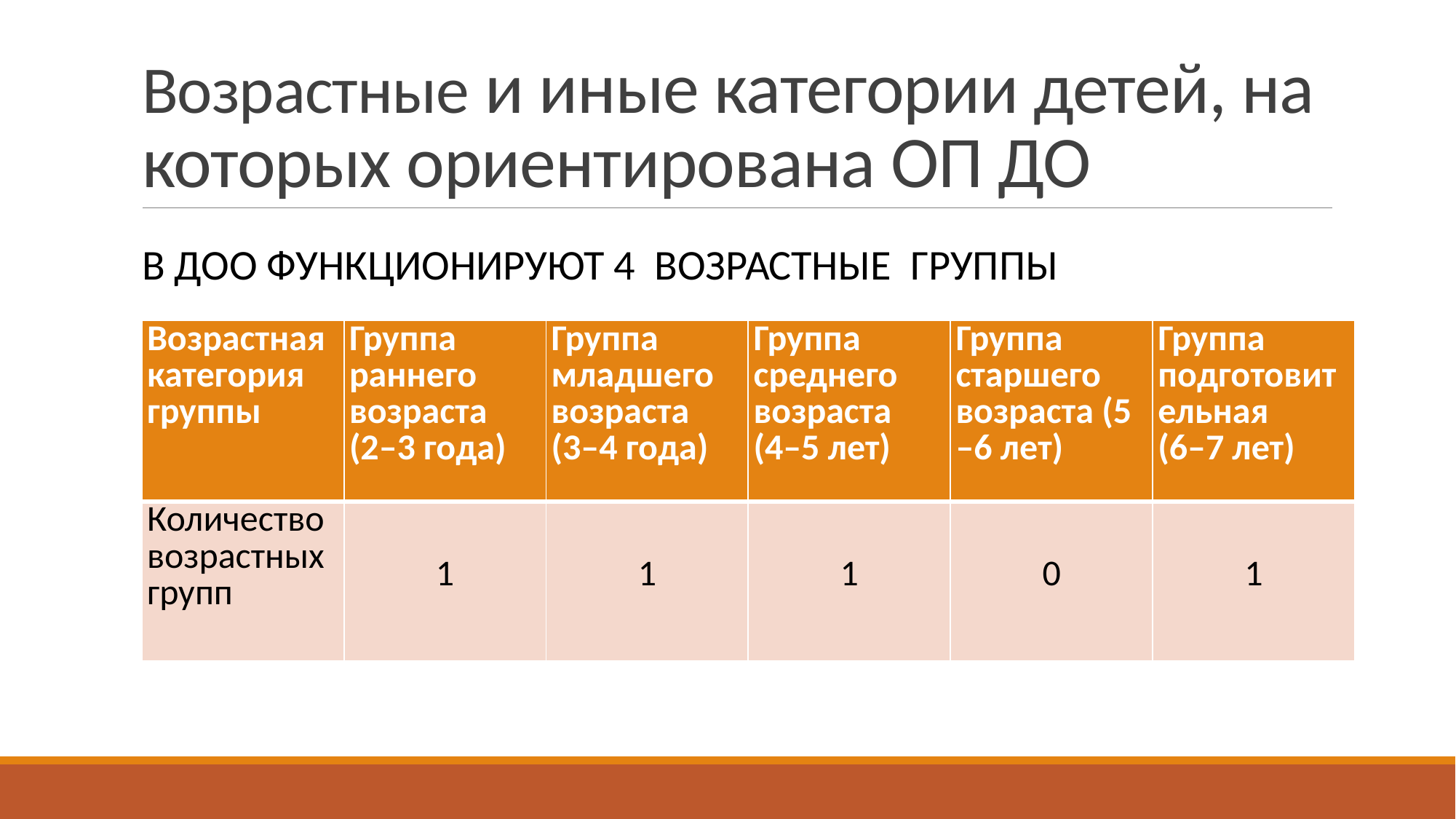

# Возрастные и иные категории детей, на которых ориентирована ОП ДО
В ДОО функционируют 4  возрастные  группы
| Возрастная категория группы | Группа раннего возраста (2–3 года) | Группа младшего возраста (3–4 года) | Группа среднего возраста (4–5 лет) | Группа старшего возраста (5–6 лет) | Группа подготовительная (6–7 лет) |
| --- | --- | --- | --- | --- | --- |
| Количество возрастных групп | 1 | 1 | 1 | 0 | 1 |